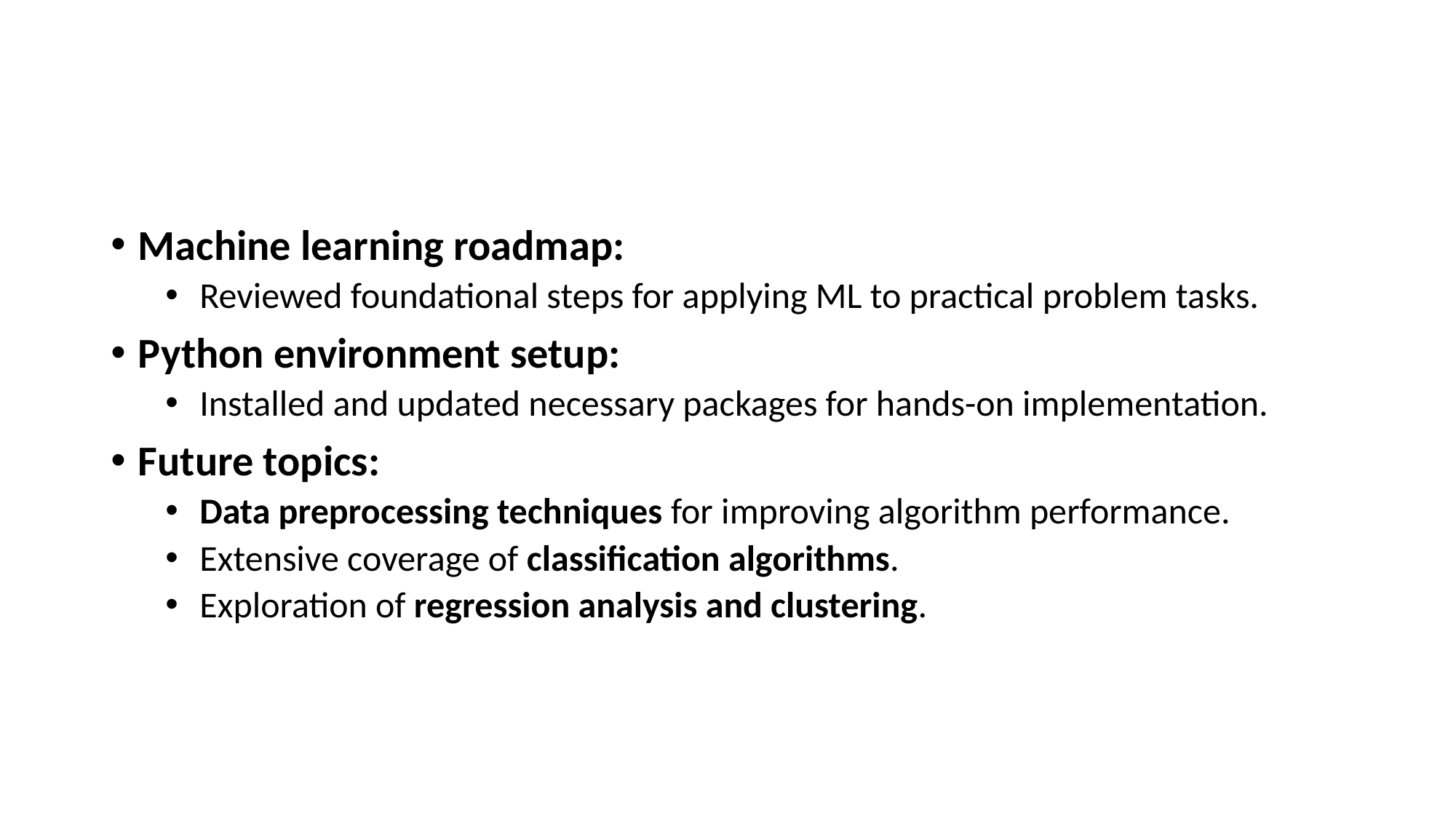

#
Machine learning roadmap:
Reviewed foundational steps for applying ML to practical problem tasks.
Python environment setup:
Installed and updated necessary packages for hands-on implementation.
Future topics:
Data preprocessing techniques for improving algorithm performance.
Extensive coverage of classification algorithms.
Exploration of regression analysis and clustering.